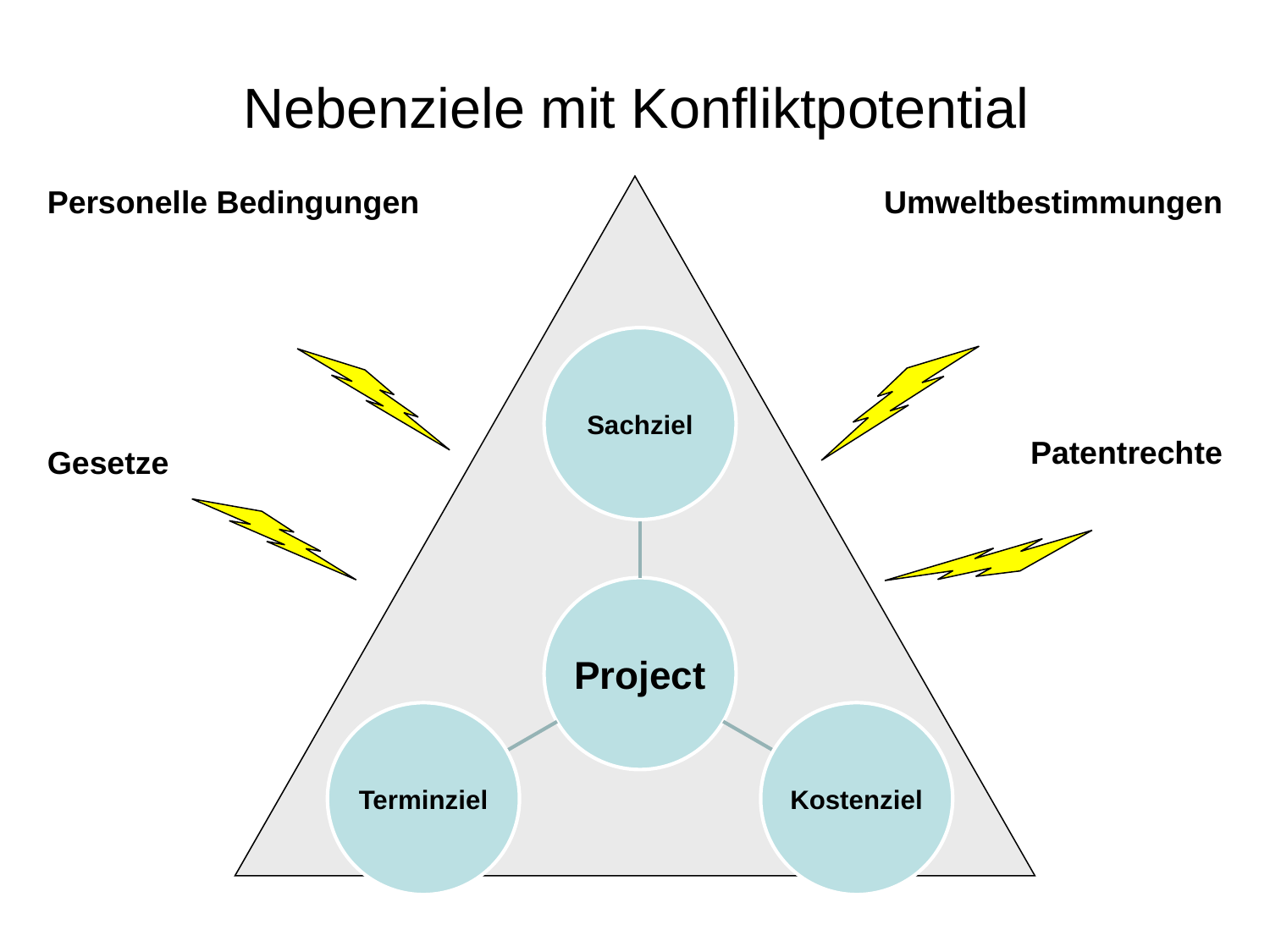

# Nebenziele mit Konfliktpotential
Personelle Bedingungen

Umweltbestimmungen
Project

Sachziel

Kostenziel

Terminziel

Patentrechte
Gesetze